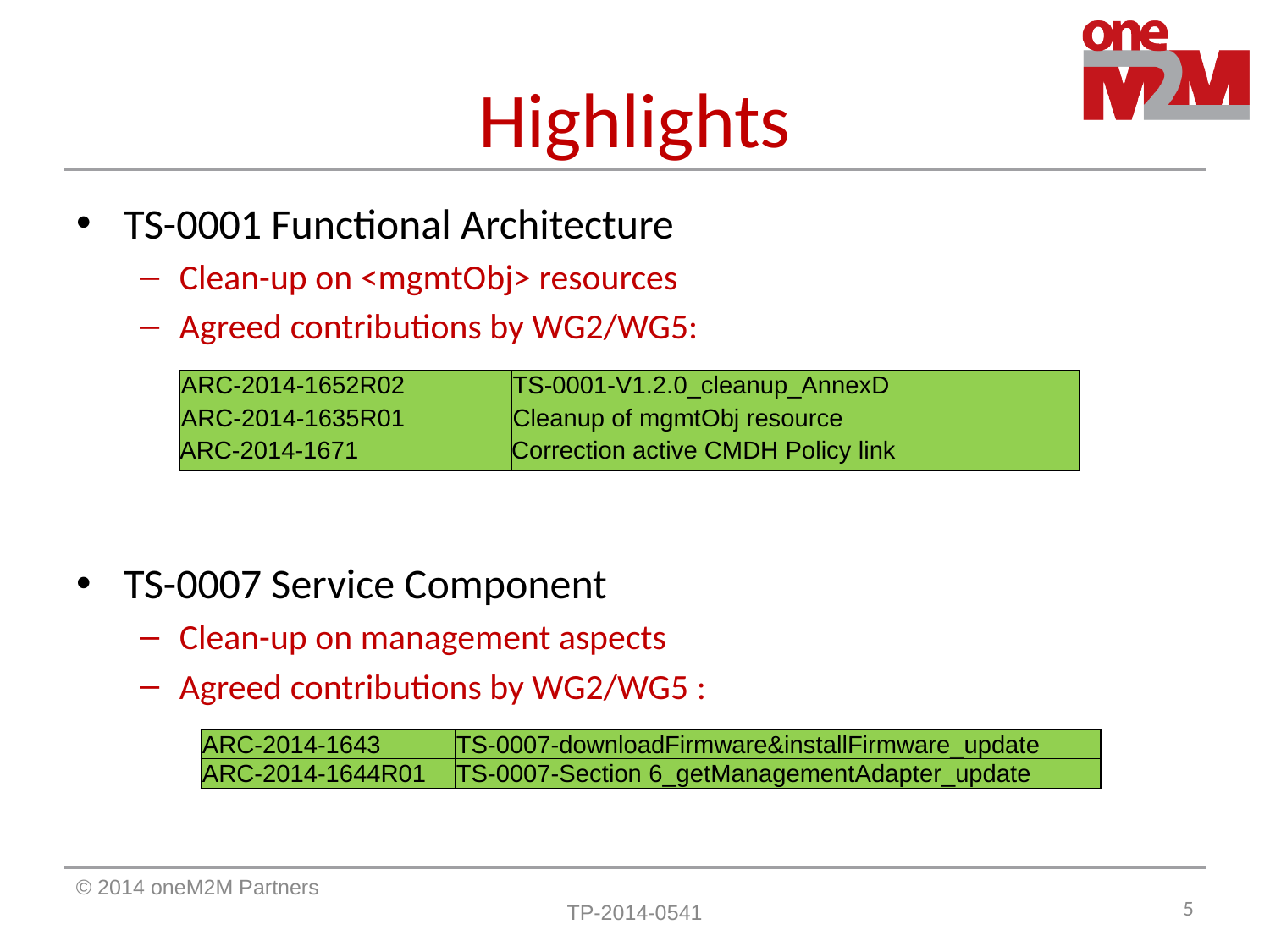

# Highlights
TS-0001 Functional Architecture
Clean-up on <mgmtObj> resources
Agreed contributions by WG2/WG5:

TS-0007 Service Component
Clean-up on management aspects
Agreed contributions by WG2/WG5 :

| ARC-2014-1652R02 | TS-0001-V1.2.0\_cleanup\_AnnexD |
| --- | --- |
| ARC-2014-1635R01 | Cleanup of mgmtObj resource |
| ARC-2014-1671 | Correction active CMDH Policy link |
| ARC-2014-1643 | TS-0007-downloadFirmware&installFirmware\_update |
| --- | --- |
| ARC-2014-1644R01 | TS-0007-Section 6\_getManagementAdapter\_update |
5